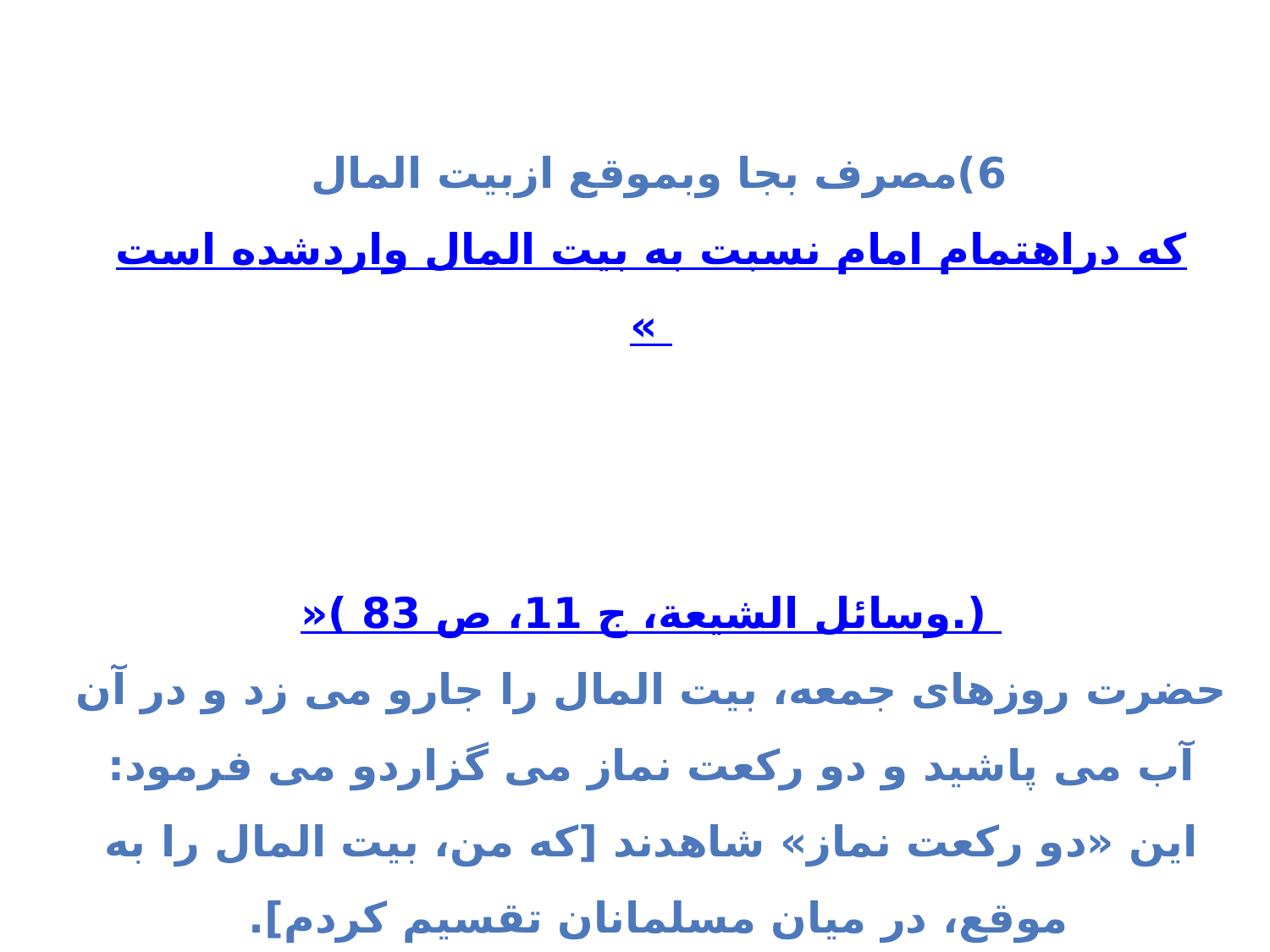

6)مصرف بجا وبموقع ازبیت المال
دراهتمام امام نسبت به بیت المال واردشده است که
« إنَّ عليا كان يَكنِسُ بيت المال كُلّ يَومِ جُمُعَةٍ ثُمَّ ينضَحُهُ بالماء، ثُمّ يُصَلّى فيه ركعَتين، ثُمَّ يقول: تَشْهدانِ لى يَوْمَ الْقِيامَة. »( وسائل الشيعة، ج 11، ص 83.)
حضرت روزهاى جمعه، بيت المال را جارو مى زد و در آن آب مى پاشيد و دو ركعت نماز مى گزاردو مى فرمود: اين «دو ركعت نماز» شاهدند [كه من، بيت المال را به موقع، در ميان مسلمانان تقسيم كردم].